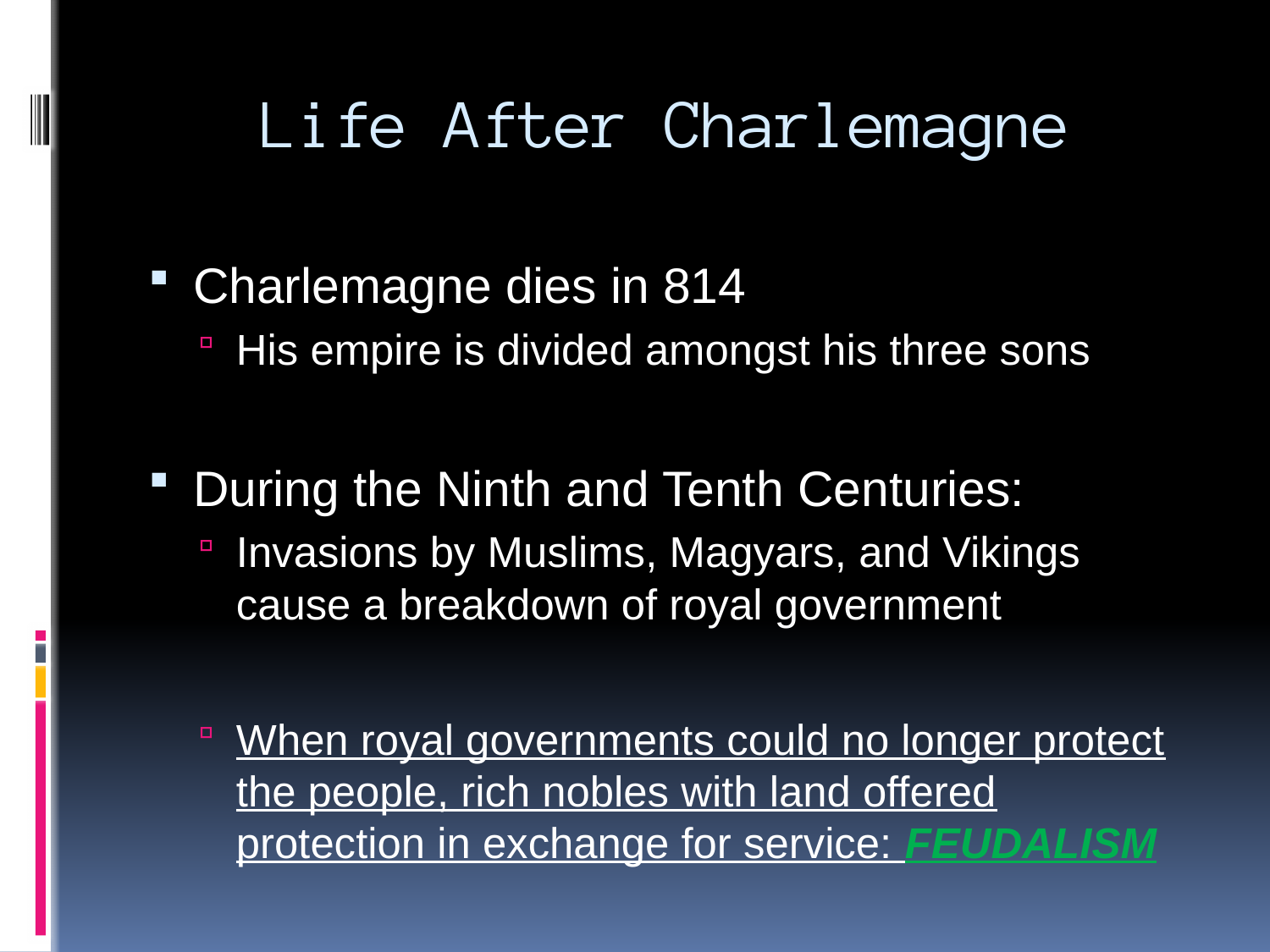

# Life After Charlemagne
Charlemagne dies in 814
His empire is divided amongst his three sons

During the Ninth and Tenth Centuries:
Invasions by Muslims, Magyars, and Vikings cause a breakdown of royal government

When royal governments could no longer protect the people, rich nobles with land offered protection in exchange for service: FEUDALISM